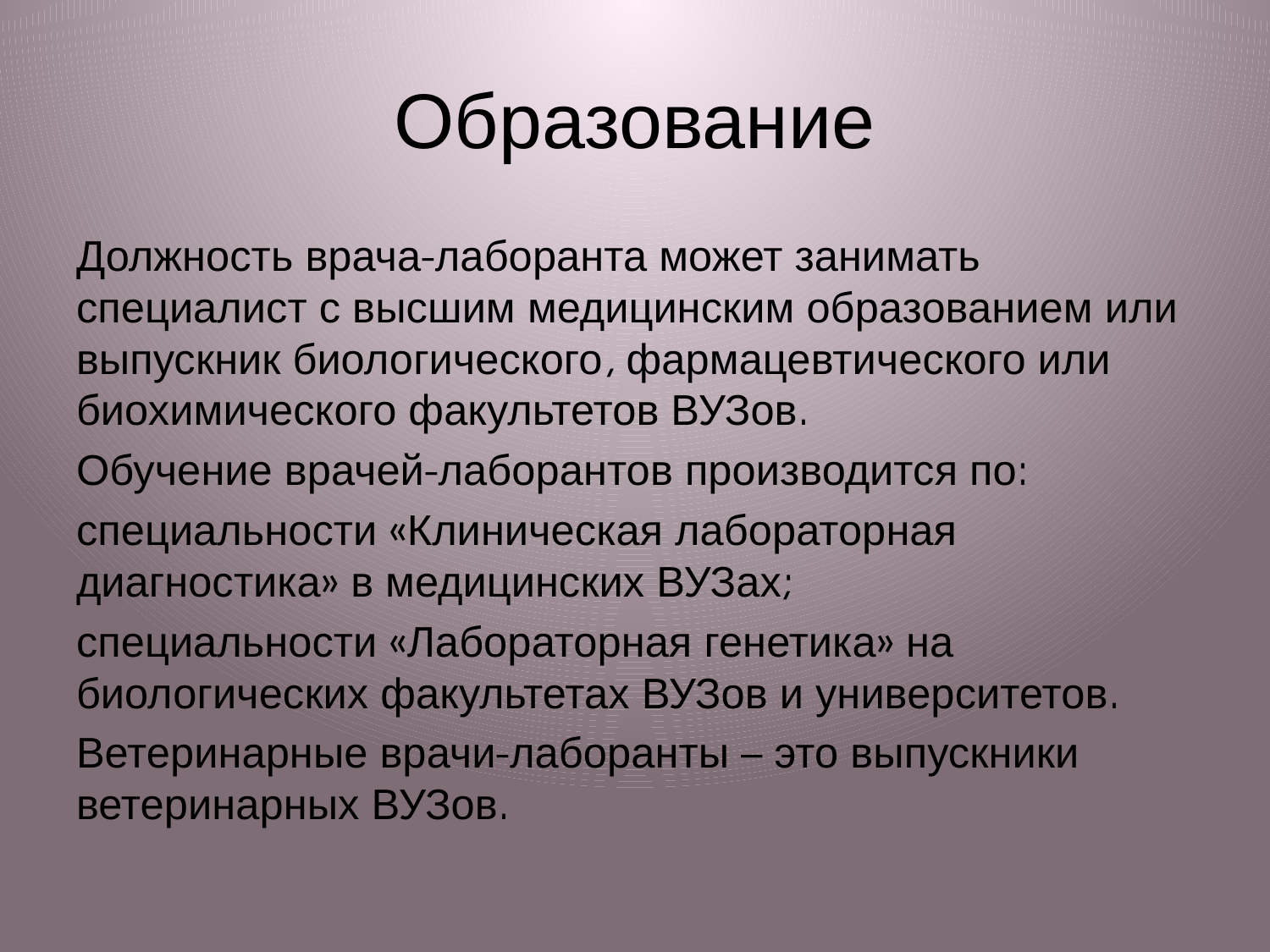

# Образование
Должность врача-лаборанта может занимать специалист с высшим медицинским образованием или выпускник биологического, фармацевтического или биохимического факультетов ВУЗов.
Обучение врачей-лаборантов производится по:
специальности «Клиническая лабораторная диагностика» в медицинских ВУЗах;
специальности «Лабораторная генетика» на биологических факультетах ВУЗов и университетов.
Ветеринарные врачи-лаборанты – это выпускники ветеринарных ВУЗов.